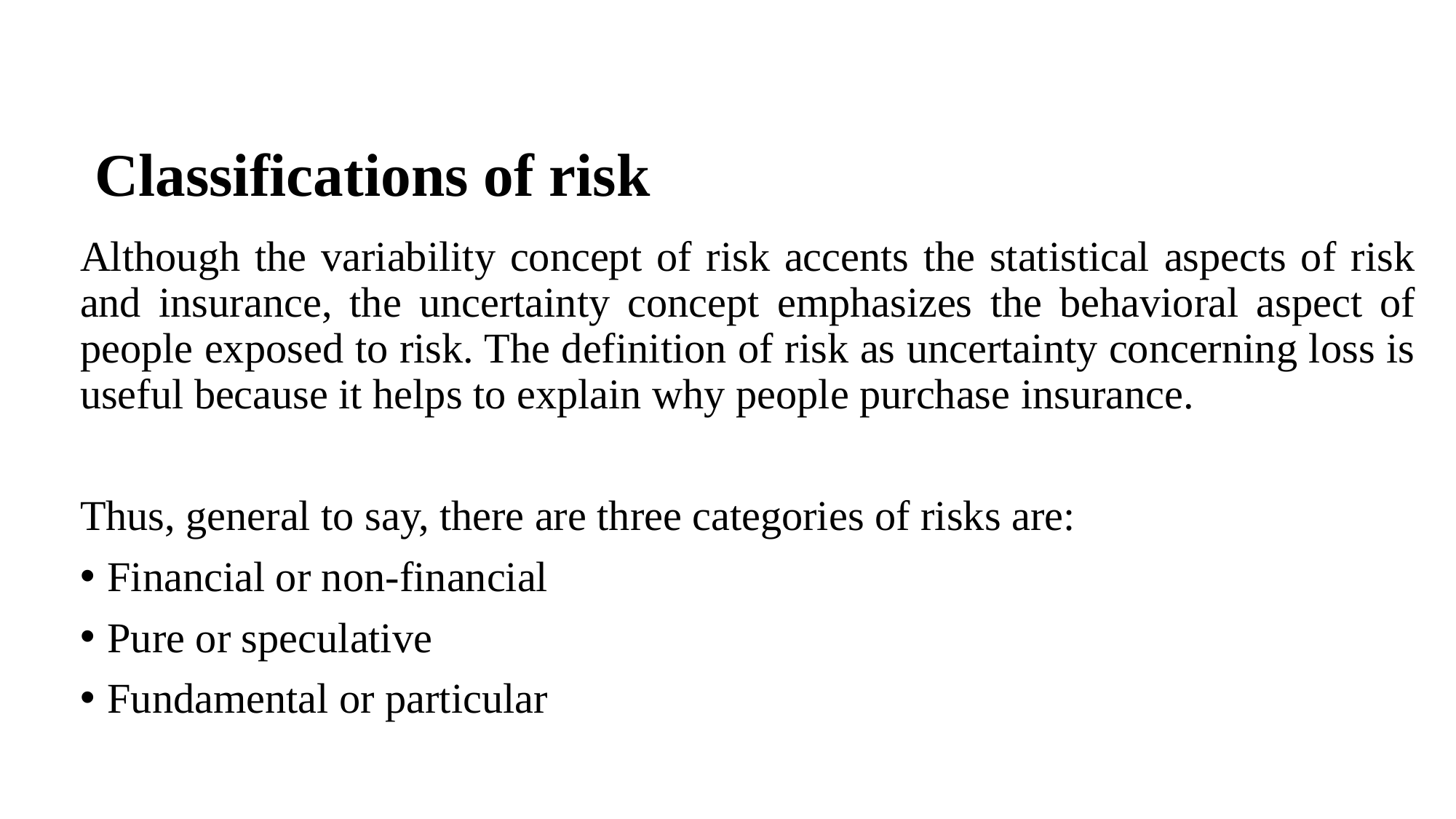

# Classifications of risk
Although the variability concept of risk accents the statistical aspects of risk and insurance, the uncertainty concept emphasizes the behavioral aspect of people exposed to risk. The definition of risk as uncertainty concerning loss is useful because it helps to explain why people purchase insurance.

Thus, general to say, there are three categories of risks are:
Financial or non-financial
Pure or speculative
Fundamental or particular